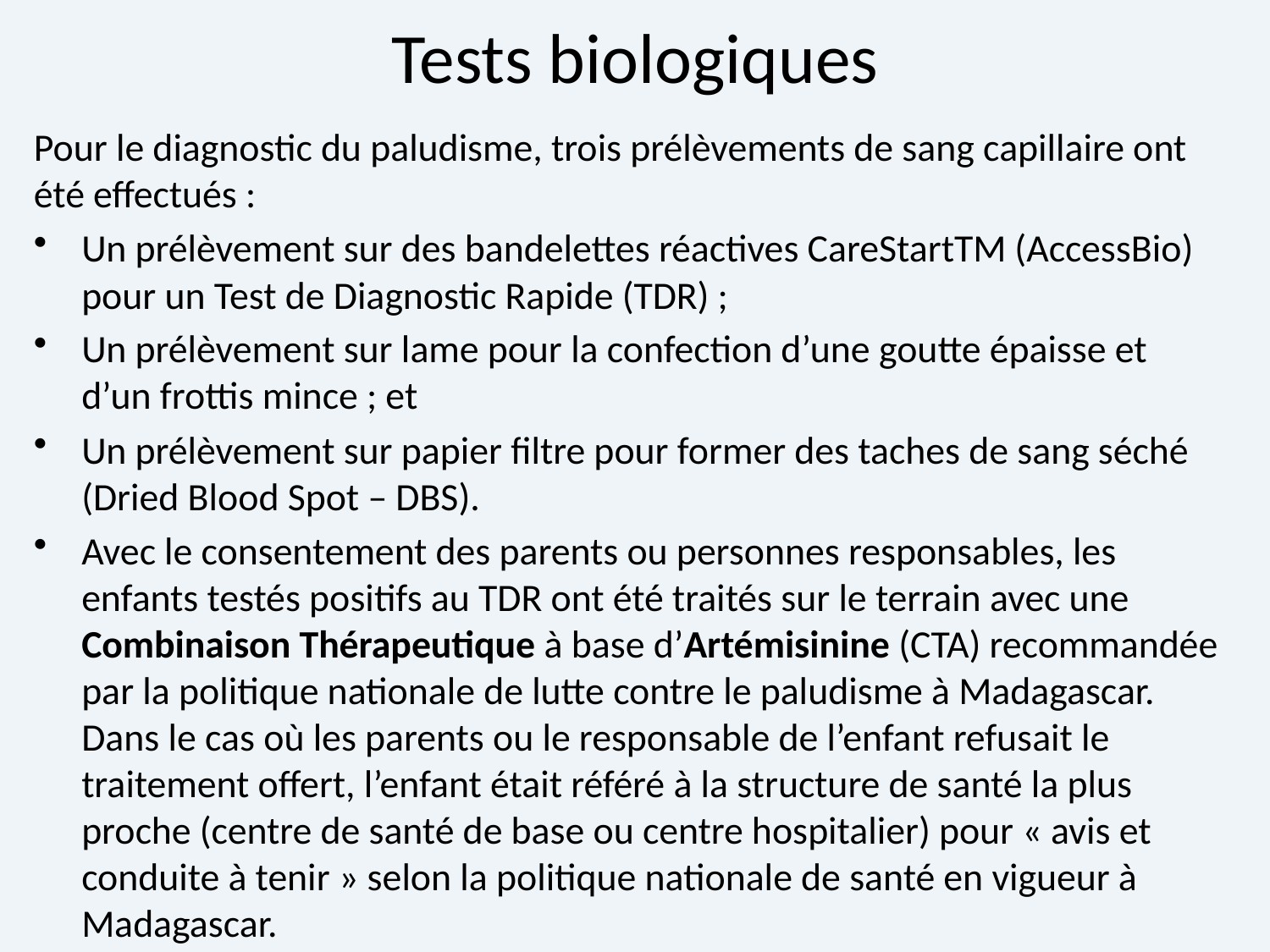

# Tests biologiques
Pour le diagnostic du paludisme, trois prélèvements de sang capillaire ont été effectués :
Un prélèvement sur des bandelettes réactives CareStartTM (AccessBio) pour un Test de Diagnostic Rapide (TDR) ;
Un prélèvement sur lame pour la confection d’une goutte épaisse et d’un frottis mince ; et
Un prélèvement sur papier filtre pour former des taches de sang séché (Dried Blood Spot – DBS).
Avec le consentement des parents ou personnes responsables, les enfants testés positifs au TDR ont été traités sur le terrain avec une Combinaison Thérapeutique à base d’Artémisinine (CTA) recommandée par la politique nationale de lutte contre le paludisme à Madagascar. Dans le cas où les parents ou le responsable de l’enfant refusait le traitement offert, l’enfant était référé à la structure de santé la plus proche (centre de santé de base ou centre hospitalier) pour « avis et conduite à tenir » selon la politique nationale de santé en vigueur à Madagascar.